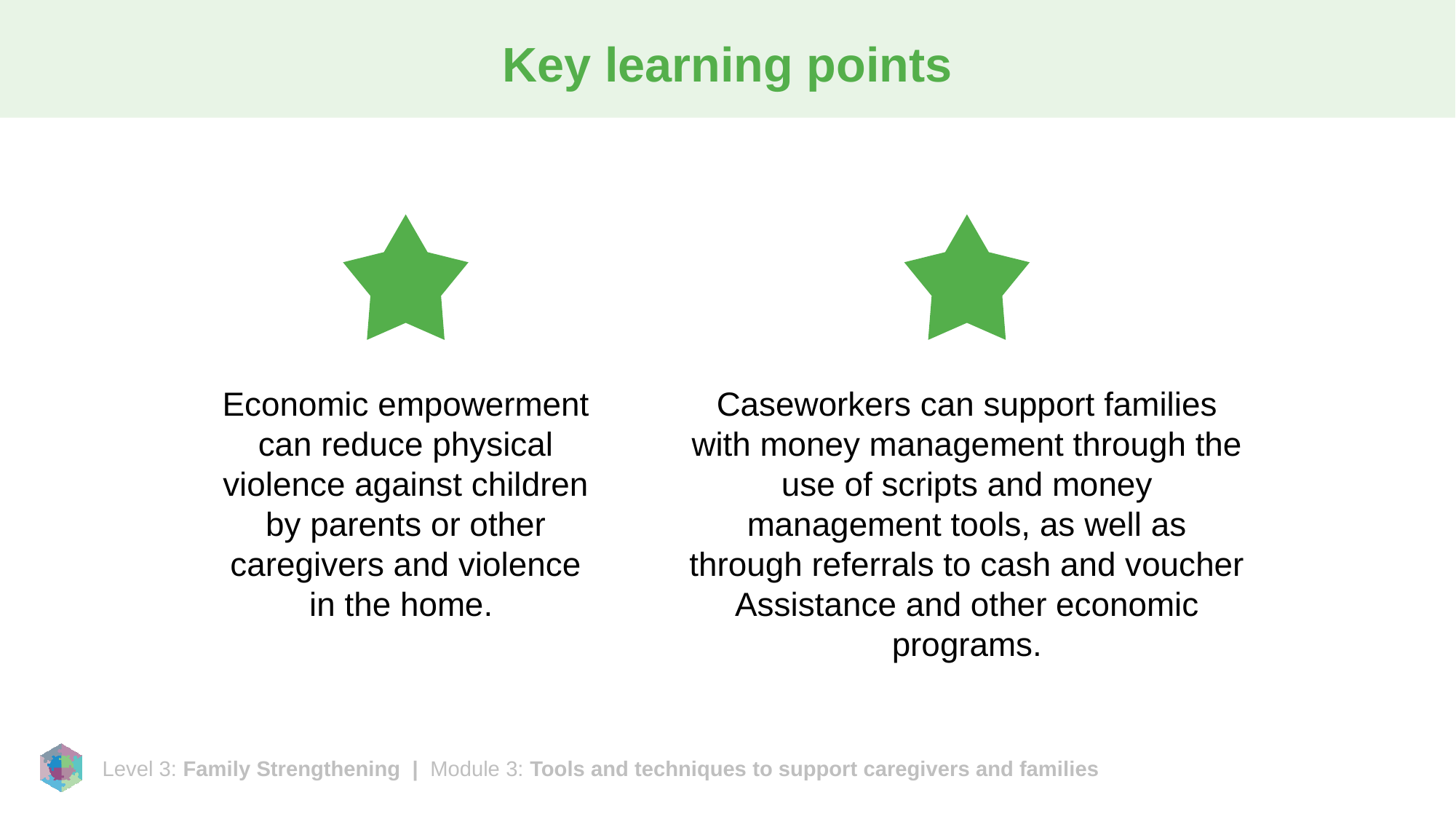

# Key learning points

Economic empowerment can reduce physical violence against children by parents or other caregivers and violence in the home.
Caseworkers can support families with money management through the use of scripts and money management tools, as well as through referrals to cash and voucher Assistance and other economic programs.